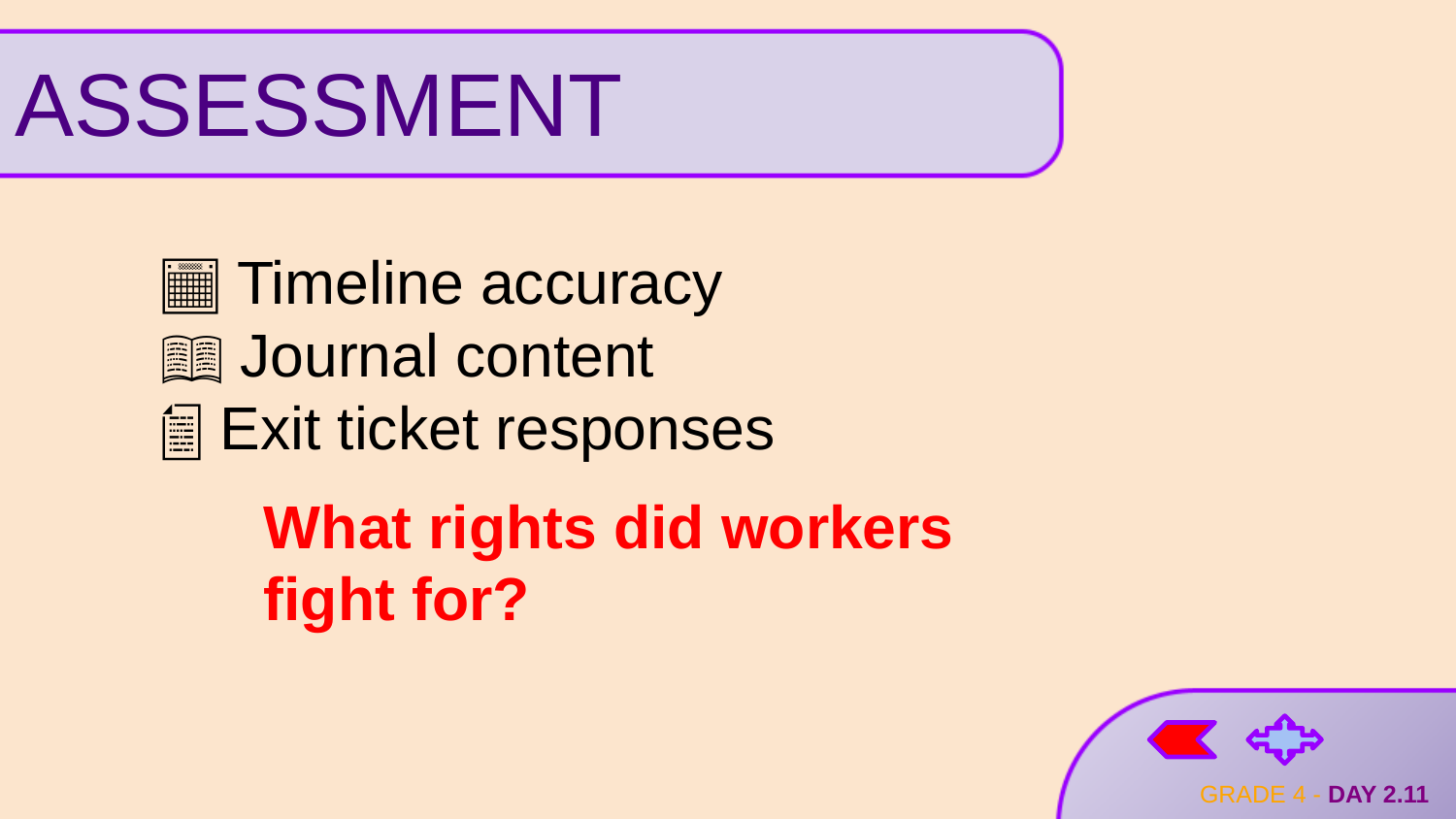

# ASSESSMENT

📅 Timeline accuracy
📖 Journal content
📄 Exit ticket responses
What rights did workers
fight for?

GRADE 4 - DAY 2.11